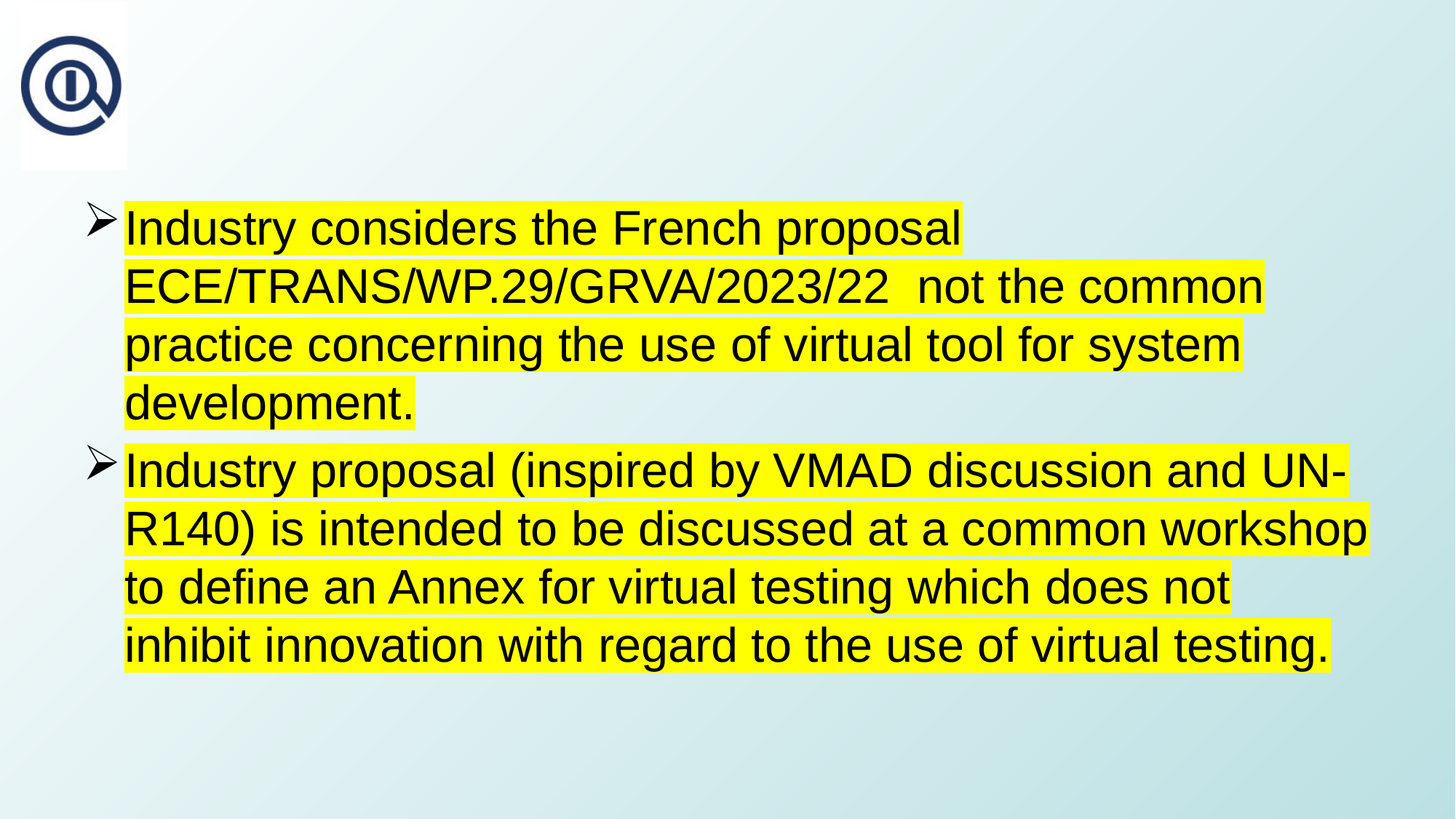

Industry considers the French proposal ECE/TRANS/WP.29/GRVA/2023/22  not the common practice concerning the use of virtual tool for system development.
Industry proposal (inspired by VMAD discussion and UN-R140) is intended to be discussed at a common workshop to define an Annex for virtual testing which does not inhibit innovation with regard to the use of virtual testing.